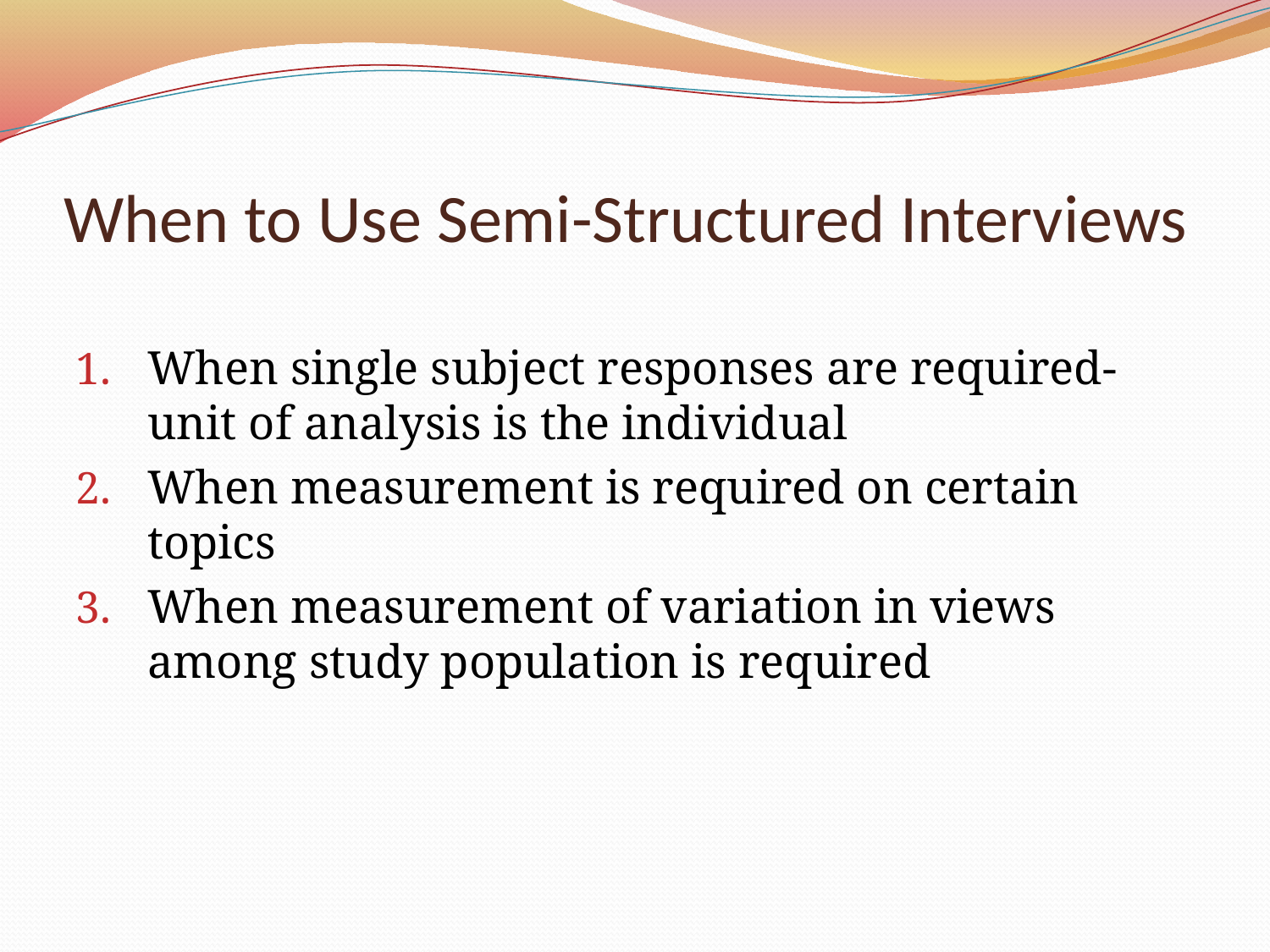

# When to Use Semi-Structured Interviews

When single subject responses are required-unit of analysis is the individual
When measurement is required on certain topics
When measurement of variation in views among study population is required